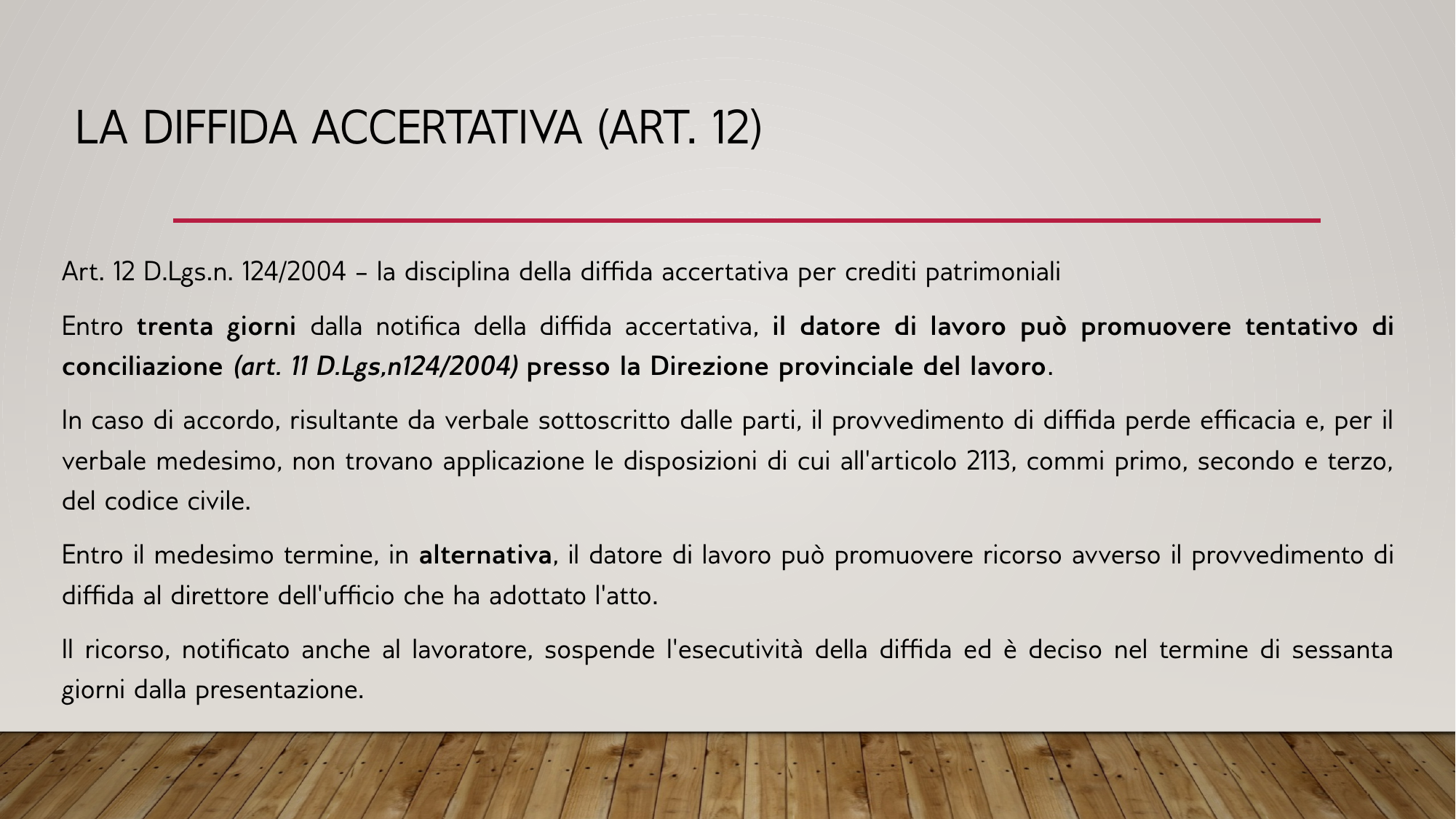

# La diffida accertativa (art. 12)
Art. 12 D.Lgs.n. 124/2004 – la disciplina della diffida accertativa per crediti patrimoniali
Entro trenta giorni dalla notifica della diffida accertativa, il datore di lavoro può promuovere tentativo di conciliazione (art. 11 D.Lgs,n124/2004) presso la Direzione provinciale del lavoro.
In caso di accordo, risultante da verbale sottoscritto dalle parti, il provvedimento di diffida perde efficacia e, per il verbale medesimo, non trovano applicazione le disposizioni di cui all'articolo 2113, commi primo, secondo e terzo, del codice civile.
Entro il medesimo termine, in alternativa, il datore di lavoro può promuovere ricorso avverso il provvedimento di diffida al direttore dell'ufficio che ha adottato l'atto.
Il ricorso, notificato anche al lavoratore, sospende l'esecutività della diffida ed è deciso nel termine di sessanta giorni dalla presentazione.